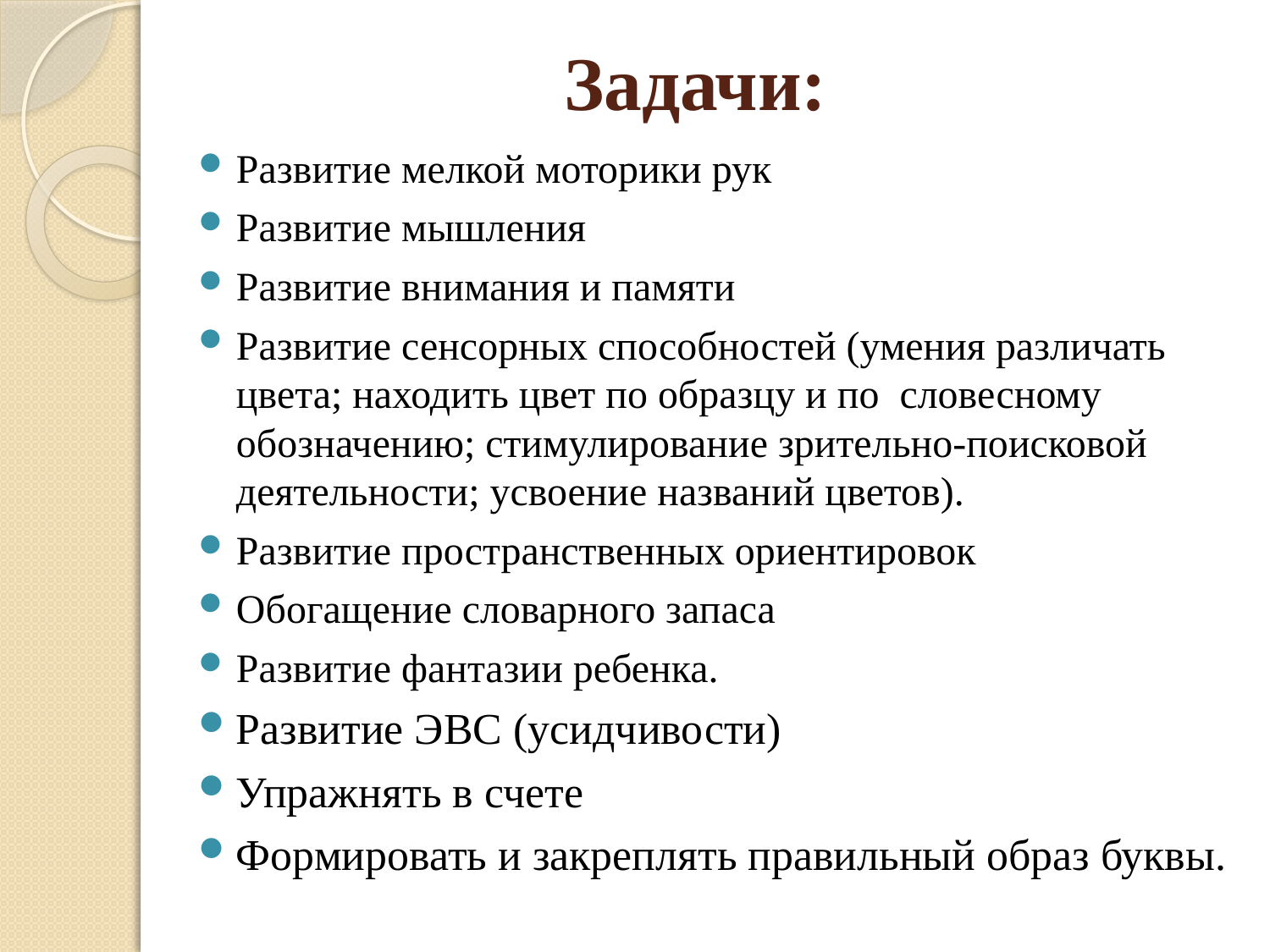

# Задачи:
Развитие мелкой моторики рук
Развитие мышления
Развитие внимания и памяти
Развитие сенсорных способностей (умения различать цвета; находить цвет по образцу и по  словесному обозначению; стимулирование зрительно-поисковой деятельности; усвоение названий цветов).
Развитие пространственных ориентировок
Обогащение словарного запаса
Развитие фантазии ребенка.
Развитие ЭВС (усидчивости)
Упражнять в счете
Формировать и закреплять правильный образ буквы.